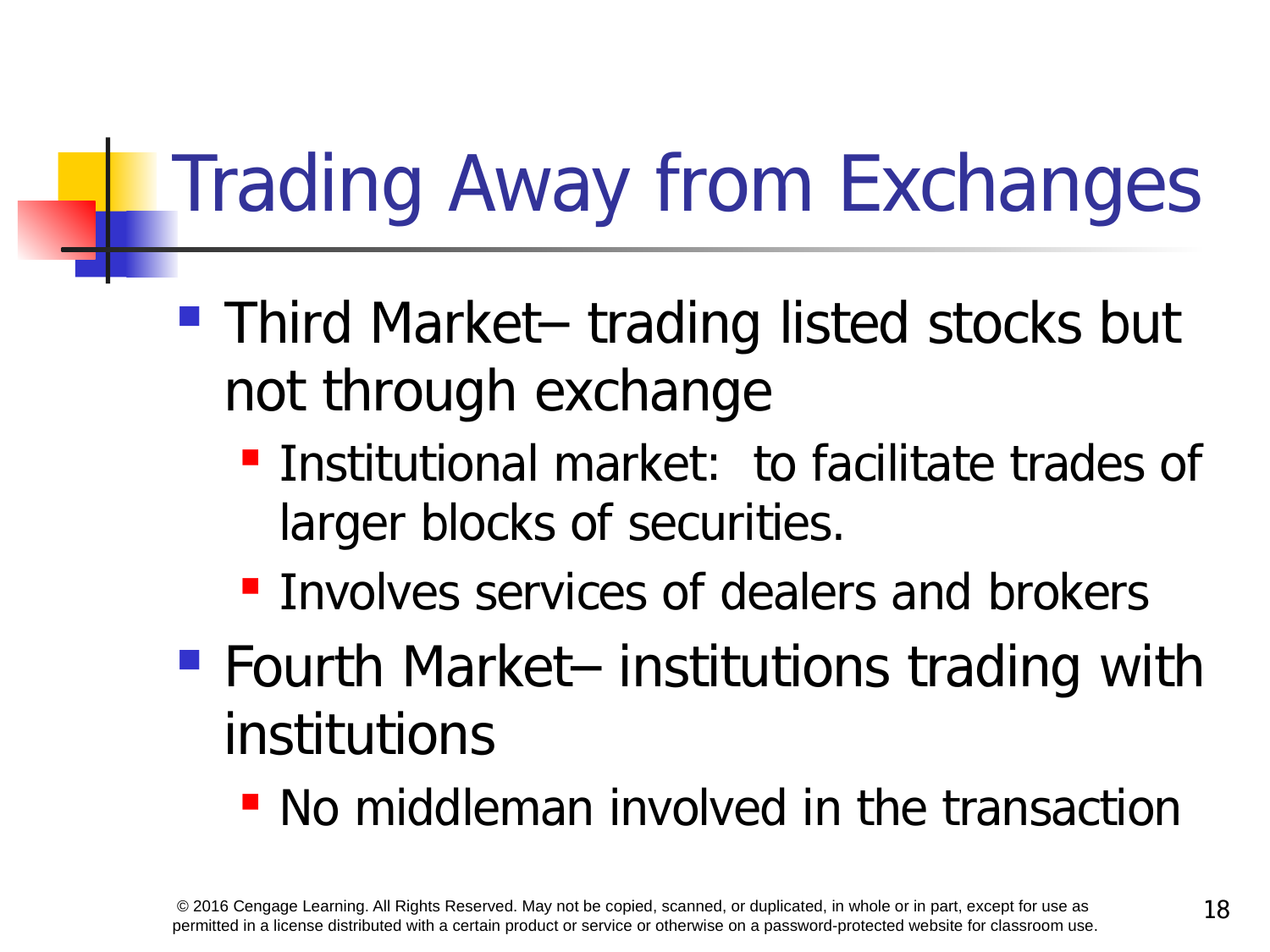

# Trading Away from Exchanges
Third Market– trading listed stocks but not through exchange
Institutional market:  to facilitate trades of larger blocks of securities.
Involves services of dealers and brokers
Fourth Market– institutions trading with institutions
No middleman involved in the transaction
18